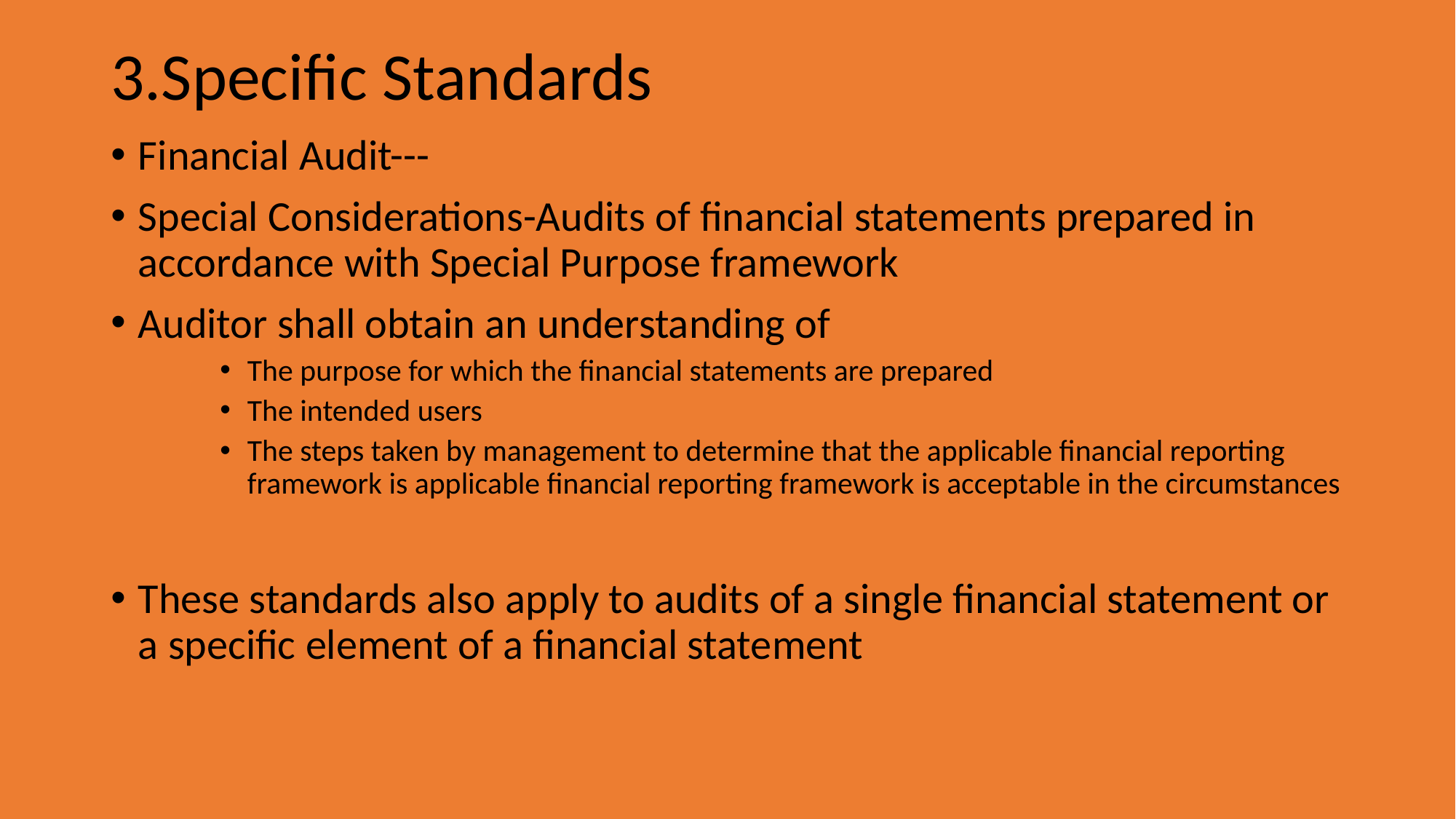

# 3.Specific Standards
Financial Audit---
Special Considerations-Audits of financial statements prepared in accordance with Special Purpose framework
Auditor shall obtain an understanding of
The purpose for which the financial statements are prepared
The intended users
The steps taken by management to determine that the applicable financial reporting framework is applicable financial reporting framework is acceptable in the circumstances

These standards also apply to audits of a single financial statement or a specific element of a financial statement